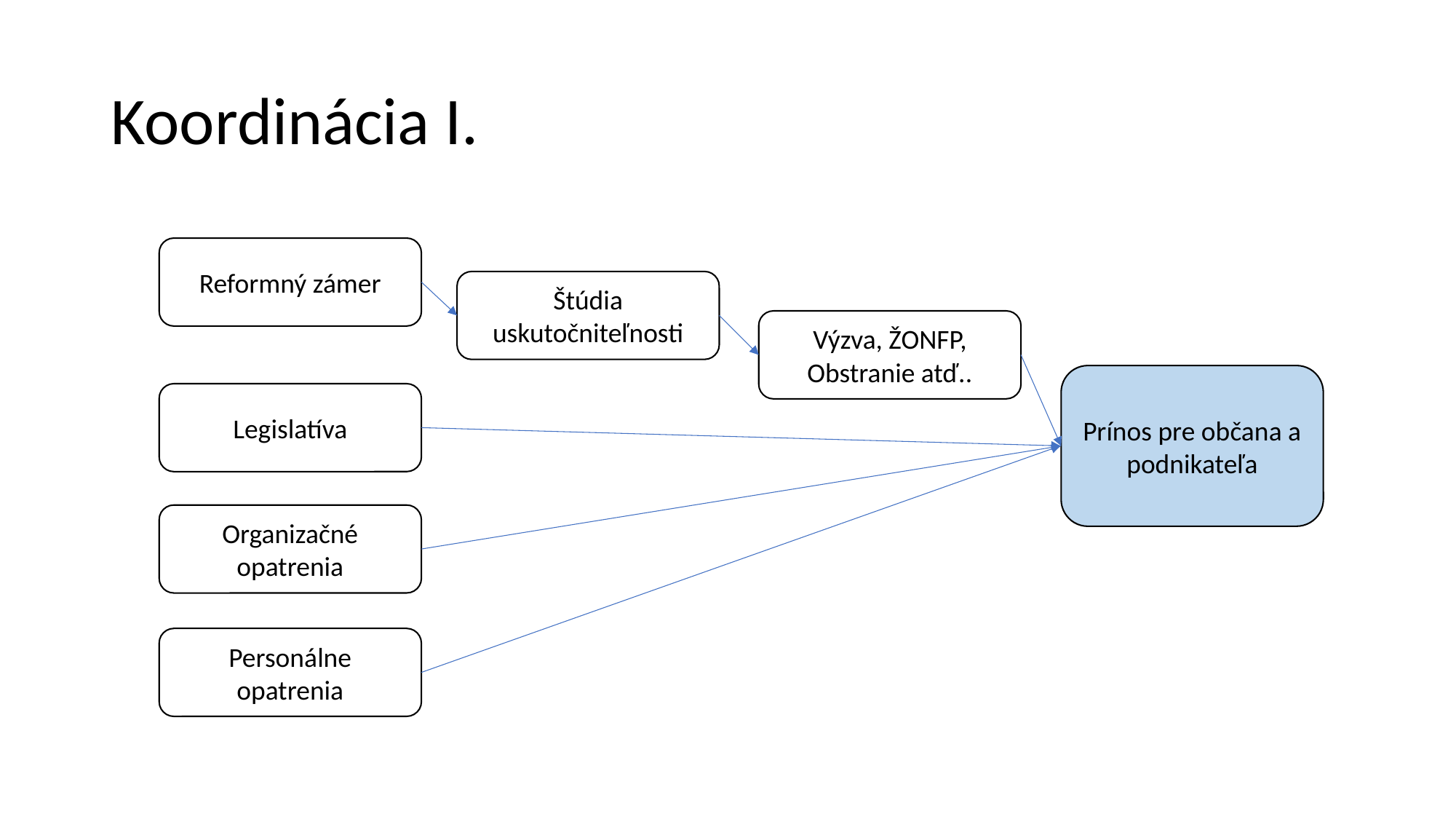

# Koordinácia I.

Reformný zámer
Štúdia uskutočniteľnosti
Výzva, ŽONFP, Obstranie atď..
Prínos pre občana a podnikateľa
Legislatíva
Organizačné opatrenia
Personálne opatrenia